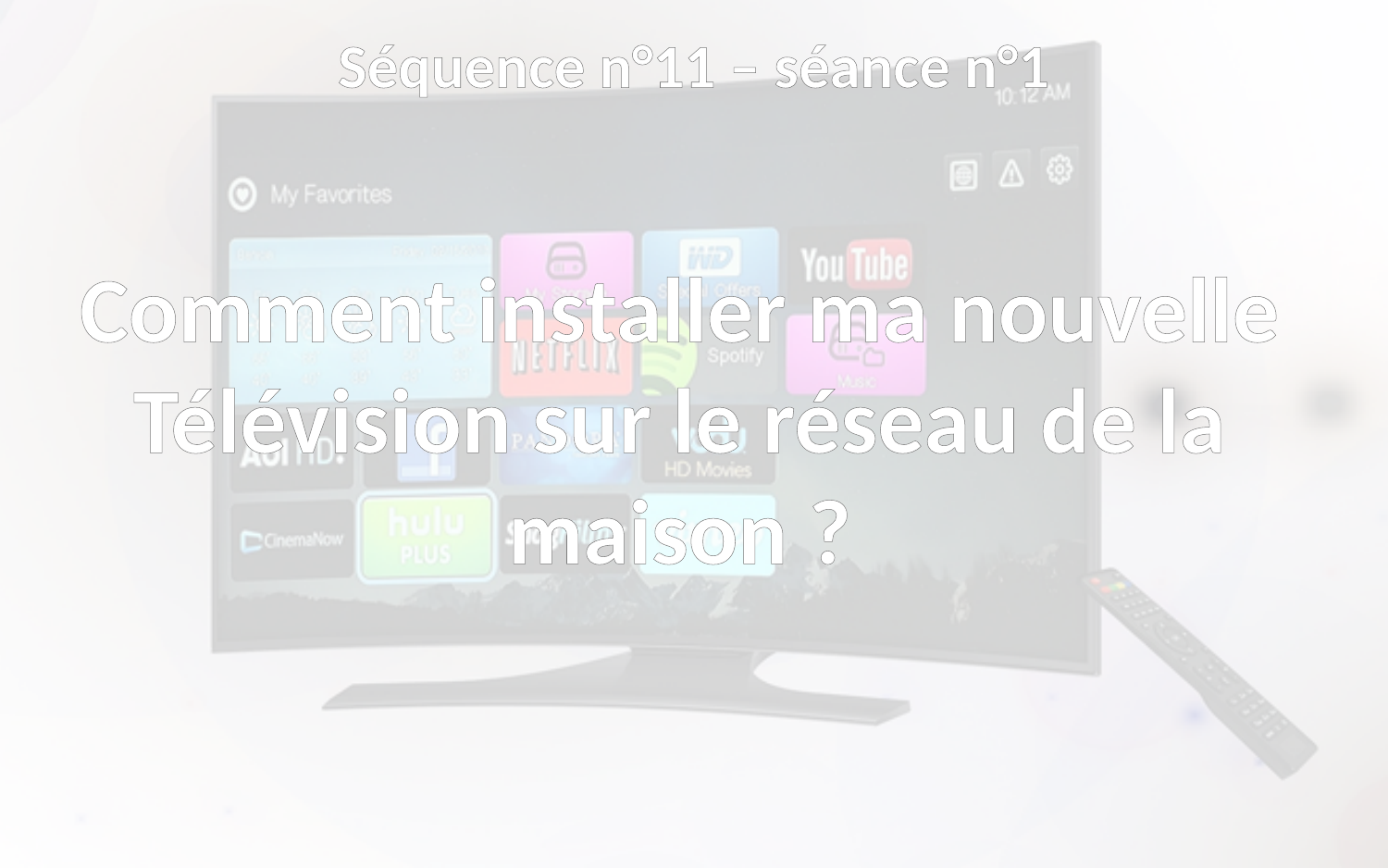

Séquence n°11 – séance n°1
Comment installer ma nouvelle
Télévision sur le réseau de la
maison ?